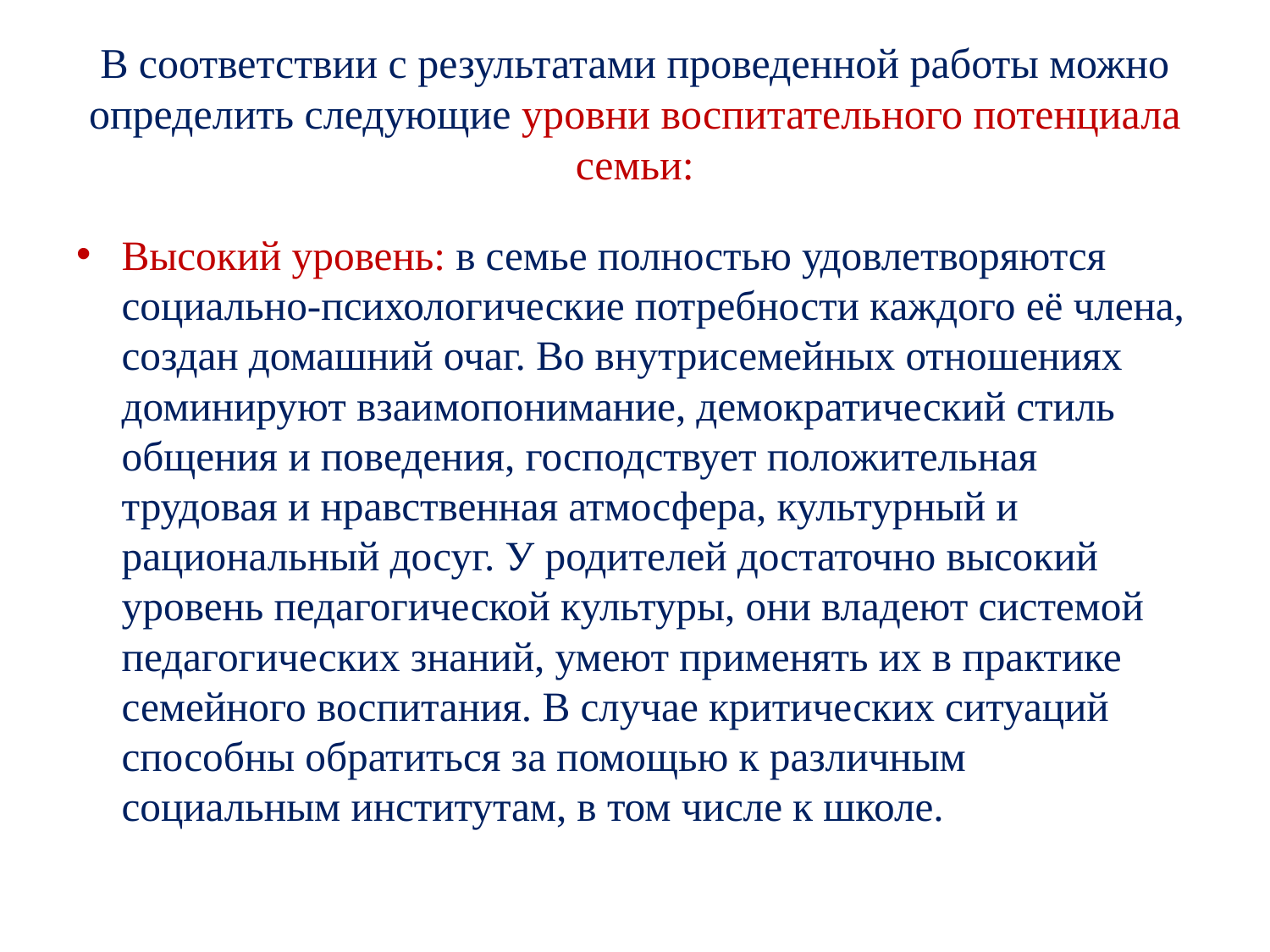

# В соответствии с результатами проведенной работы можно определить следующие уровни воспитательного потенциала семьи:
Высокий уровень: в семье полностью удовлетворяются социально-психологические потребности каждого её члена, создан домашний очаг. Во внутрисемейных отношениях доминируют взаимопонимание, демократический стиль общения и поведения, господствует положительная трудовая и нравственная атмосфера, культурный и рациональный досуг. У родителей достаточно высокий уровень педагогической культуры, они владеют системой педагогических знаний, умеют применять их в практике семейного воспитания. В случае критических ситуаций способны обратиться за помощью к различным социальным институтам, в том числе к школе.